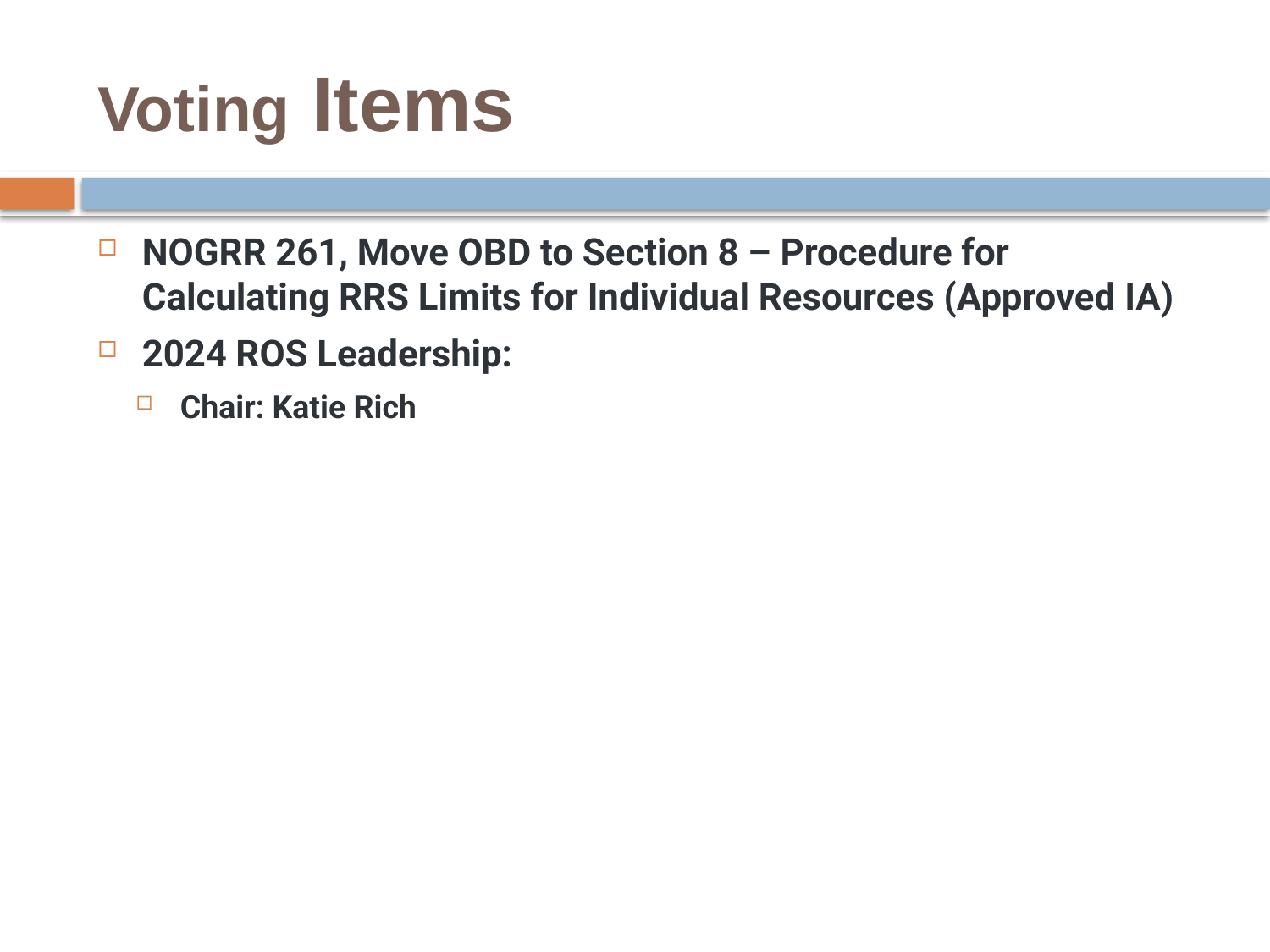

# Voting Items
NOGRR 261, Move OBD to Section 8 – Procedure for Calculating RRS Limits for Individual Resources (Approved IA)
2024 ROS Leadership:
Chair: Katie Rich